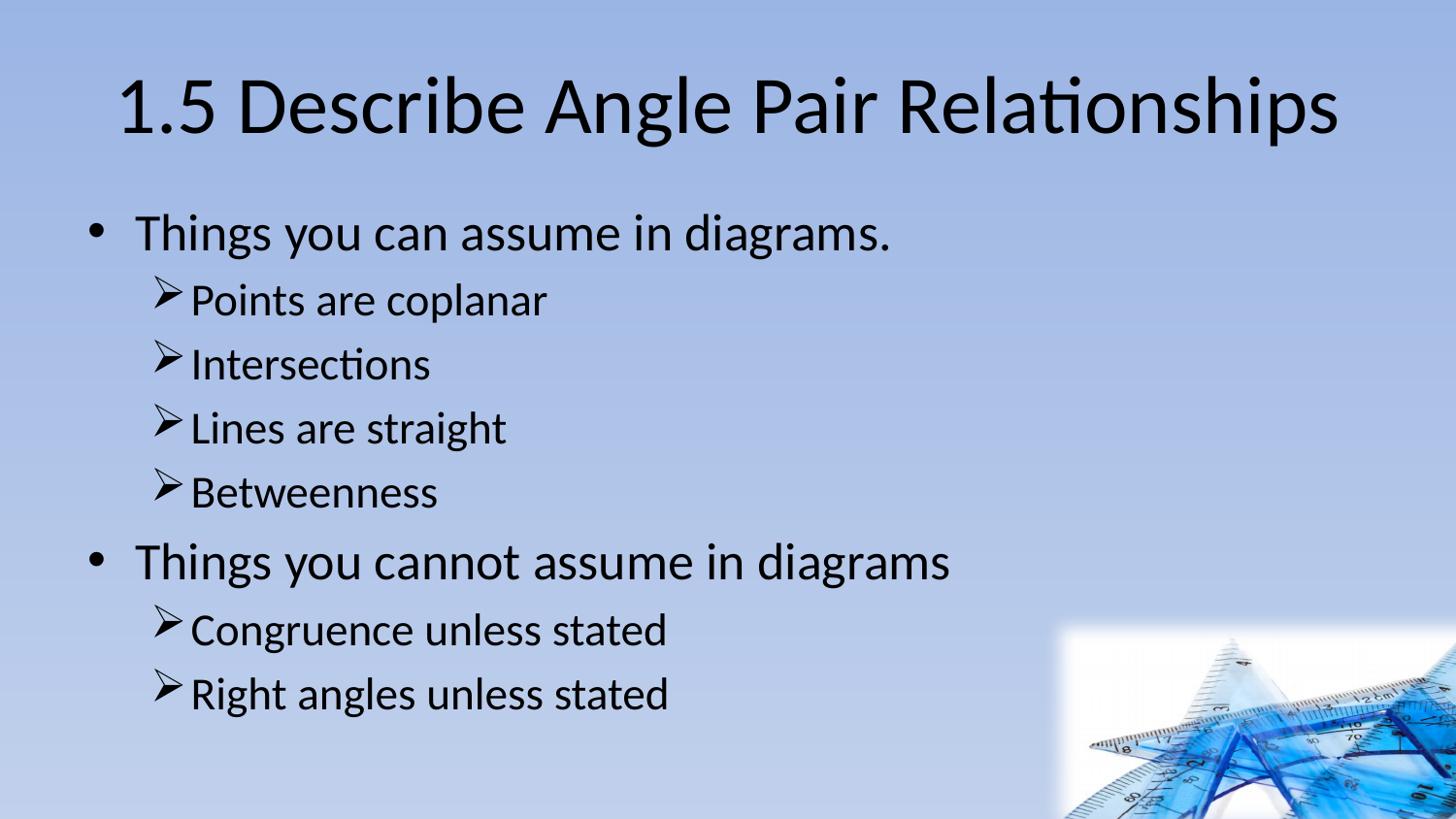

# 1.5 Describe Angle Pair Relationships
Things you can assume in diagrams.
Points are coplanar
Intersections
Lines are straight
Betweenness
Things you cannot assume in diagrams
Congruence unless stated
Right angles unless stated